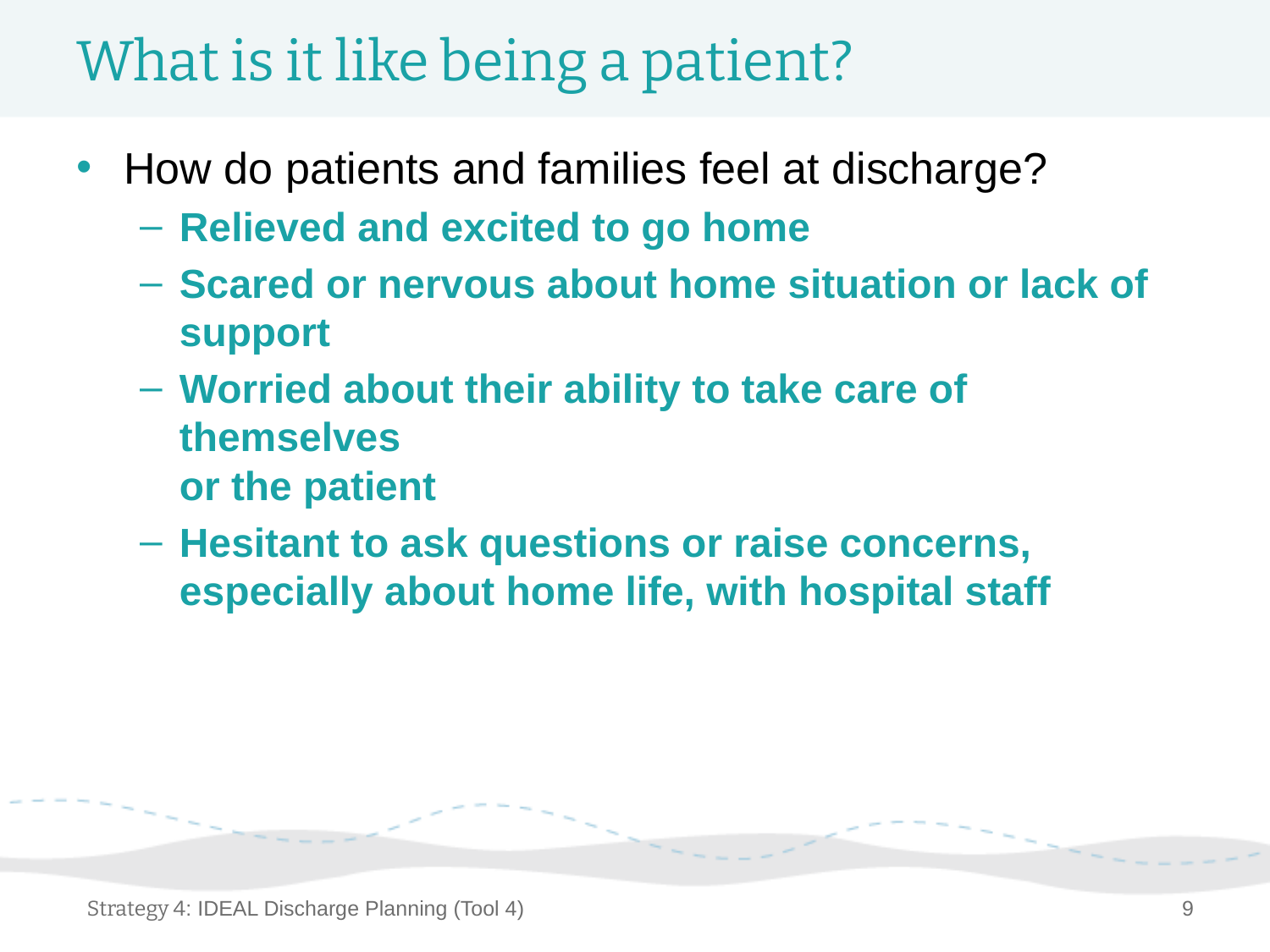

# What is it like being a patient?
How do patients and families feel at discharge?
Relieved and excited to go home
Scared or nervous about home situation or lack of support
Worried about their ability to take care of themselves
or the patient
Hesitant to ask questions or raise concerns, especially about home life, with hospital staff
Strategy 4: IDEAL Discharge Planning (Tool 4)
9